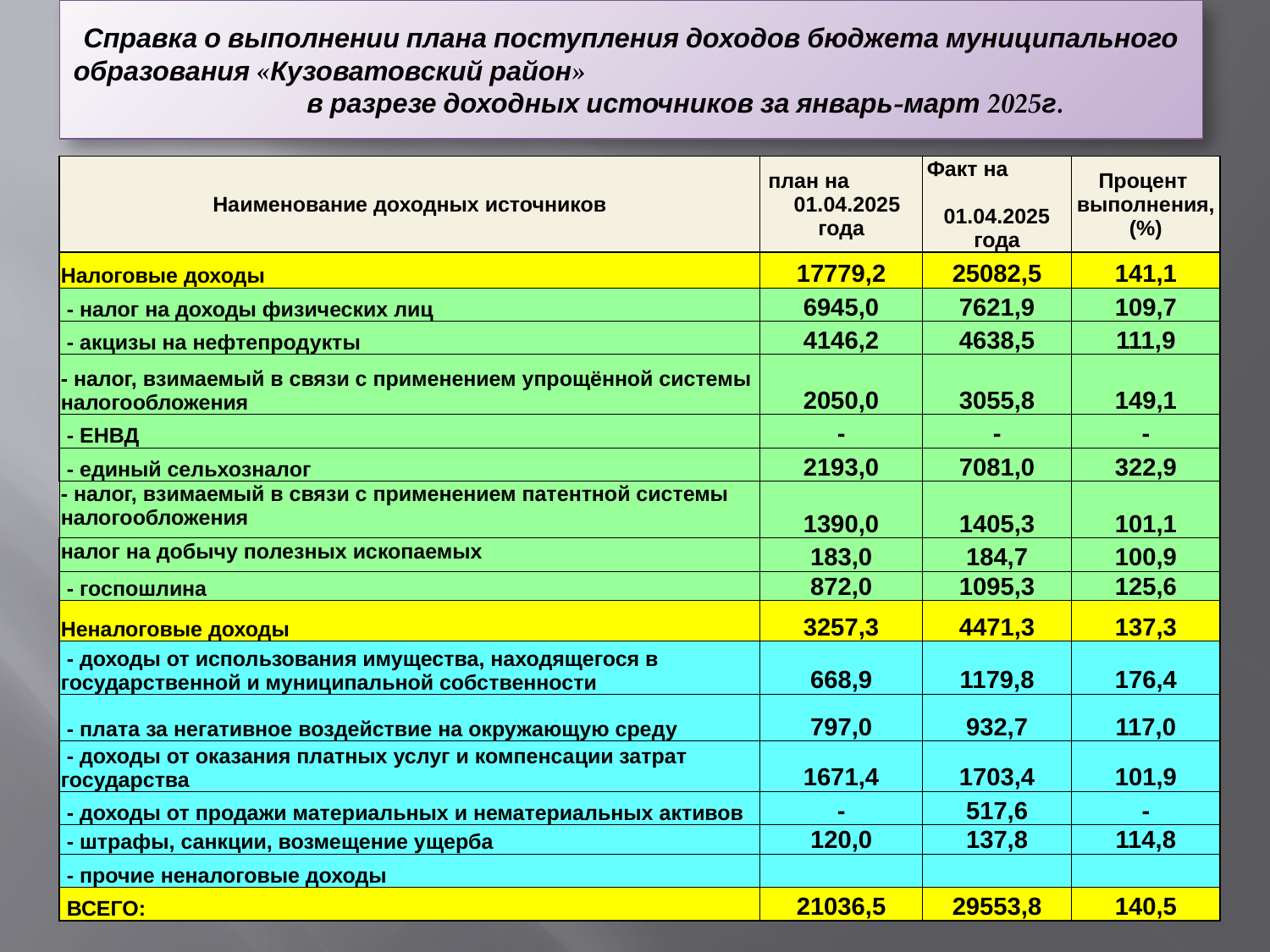

# Справка о выполнении плана поступления доходов бюджета муниципального образования «Кузоватовский район»                                                                                                          в разрезе доходных источников за январь-март 2025г.
| Наименование доходных источников | план на 01.04.2025 года | Факт на 01.04.2025 года | Процент выполнения, (%) |
| --- | --- | --- | --- |
| Налоговые доходы | 17779,2 | 25082,5 | 141,1 |
| - налог на доходы физических лиц | 6945,0 | 7621,9 | 109,7 |
| - акцизы на нефтепродукты | 4146,2 | 4638,5 | 111,9 |
| - налог, взимаемый в связи с применением упрощённой системы налогообложения | 2050,0 | 3055,8 | 149,1 |
| - ЕНВД | - | - | - |
| - единый сельхозналог | 2193,0 | 7081,0 | 322,9 |
| - налог, взимаемый в связи с применением патентной системы налогообложения | 1390,0 | 1405,3 | 101,1 |
| налог на добычу полезных ископаемых | 183,0 | 184,7 | 100,9 |
| - госпошлина | 872,0 | 1095,3 | 125,6 |
| Неналоговые доходы | 3257,3 | 4471,3 | 137,3 |
| - доходы от использования имущества, находящегося в государственной и муниципальной собственности | 668,9 | 1179,8 | 176,4 |
| - плата за негативное воздействие на окружающую среду | 797,0 | 932,7 | 117,0 |
| - доходы от оказания платных услуг и компенсации затрат государства | 1671,4 | 1703,4 | 101,9 |
| - доходы от продажи материальных и нематериальных активов | - | 517,6 | - |
| - штрафы, санкции, возмещение ущерба | 120,0 | 137,8 | 114,8 |
| - прочие неналоговые доходы |  |  |  |
| ВСЕГО: | 21036,5 | 29553,8 | 140,5 |